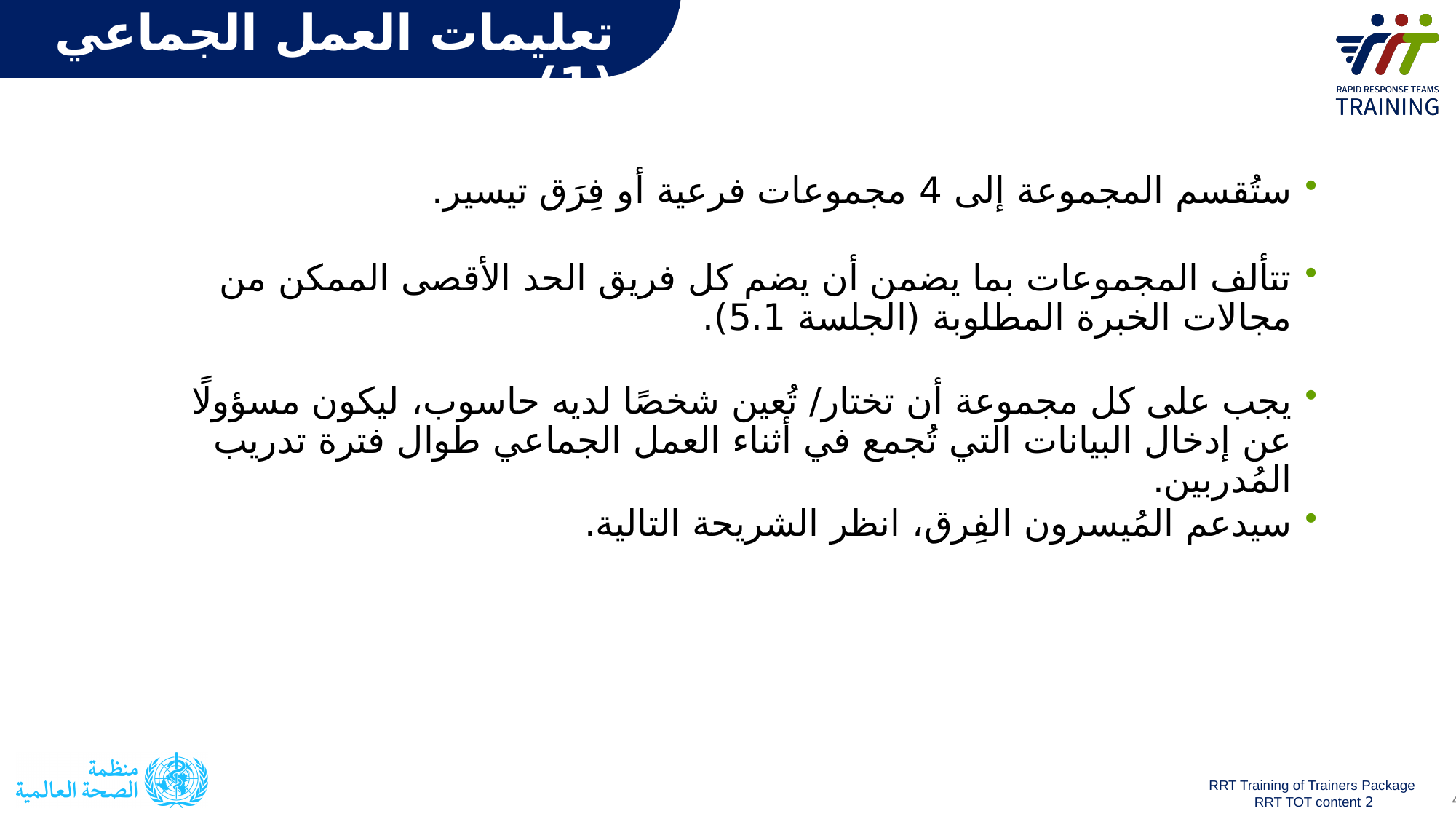

تعليمات العمل الجماعي (1)
ستُقسم المجموعة إلى 4 مجموعات فرعية أو فِرَق تيسير.
تتألف المجموعات بما يضمن أن يضم كل فريق الحد الأقصى الممكن من مجالات الخبرة المطلوبة (الجلسة 5.1).
يجب على كل مجموعة أن تختار/ تُعين شخصًا لديه حاسوب، ليكون مسؤولًا عن إدخال البيانات التي تُجمع في أثناء العمل الجماعي طوال فترة تدريب المُدربين.
سيدعم المُيسرون الفِرق، انظر الشريحة التالية.